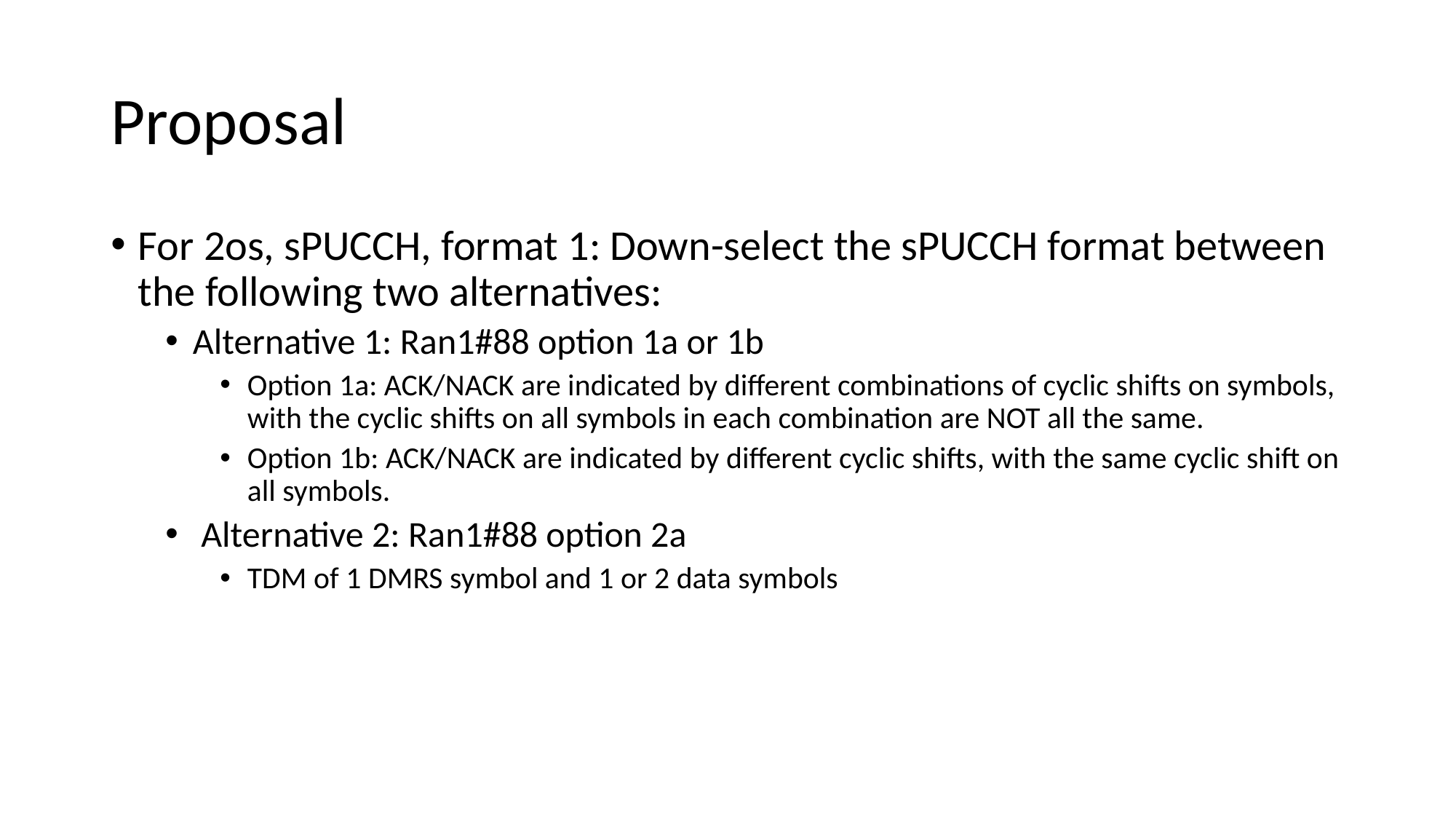

# Proposal
For 2os, sPUCCH, format 1: Down-select the sPUCCH format between the following two alternatives:
Alternative 1: Ran1#88 option 1a or 1b
Option 1a: ACK/NACK are indicated by different combinations of cyclic shifts on symbols, with the cyclic shifts on all symbols in each combination are NOT all the same.
Option 1b: ACK/NACK are indicated by different cyclic shifts, with the same cyclic shift on all symbols.
 Alternative 2: Ran1#88 option 2a
TDM of 1 DMRS symbol and 1 or 2 data symbols